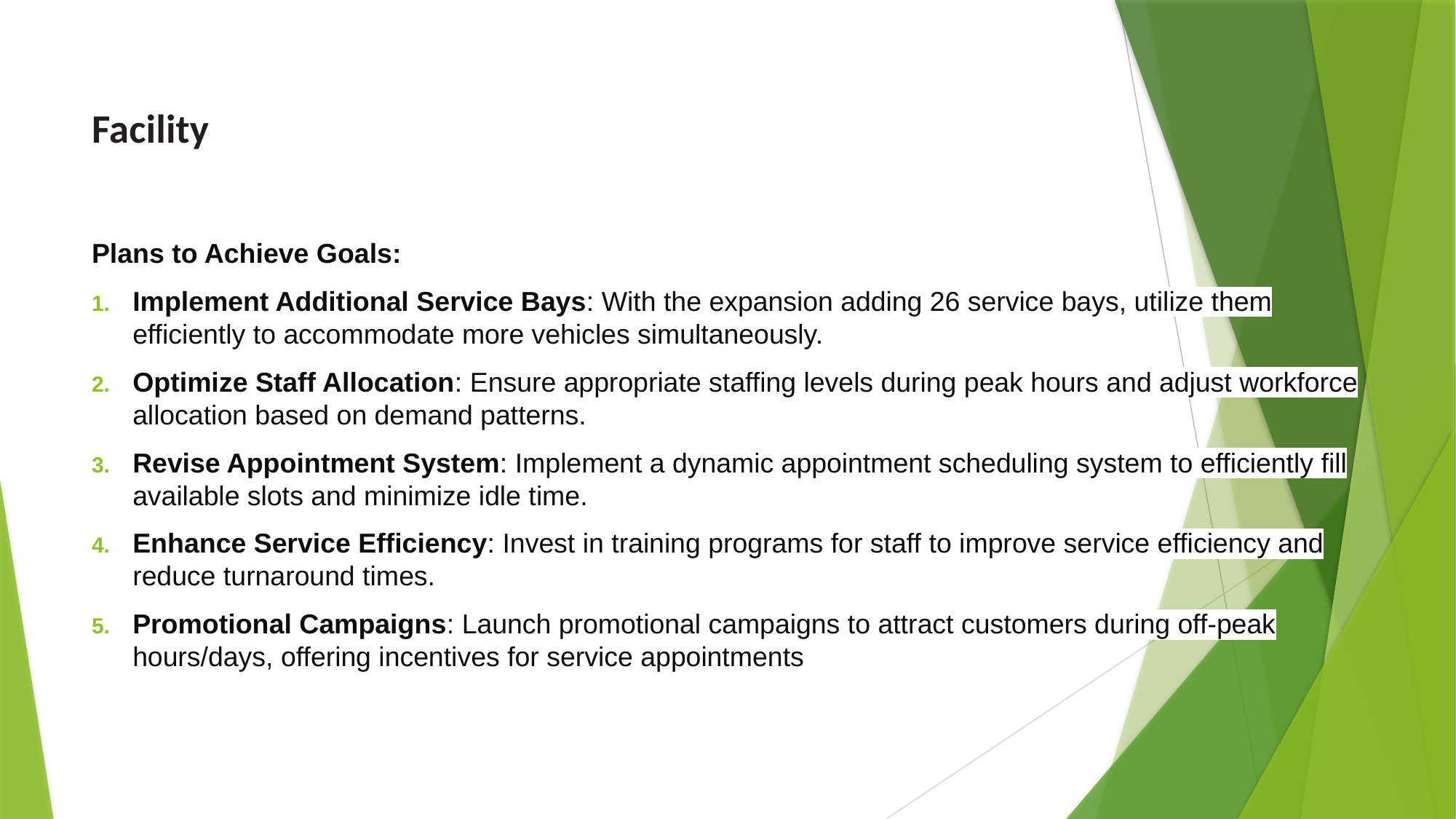

# Facility
Plans to Achieve Goals:
Implement Additional Service Bays: With the expansion adding 26 service bays, utilize them efficiently to accommodate more vehicles simultaneously.
Optimize Staff Allocation: Ensure appropriate staffing levels during peak hours and adjust workforce allocation based on demand patterns.
Revise Appointment System: Implement a dynamic appointment scheduling system to efficiently fill available slots and minimize idle time.
Enhance Service Efficiency: Invest in training programs for staff to improve service efficiency and reduce turnaround times.
Promotional Campaigns: Launch promotional campaigns to attract customers during off-peak hours/days, offering incentives for service appointments